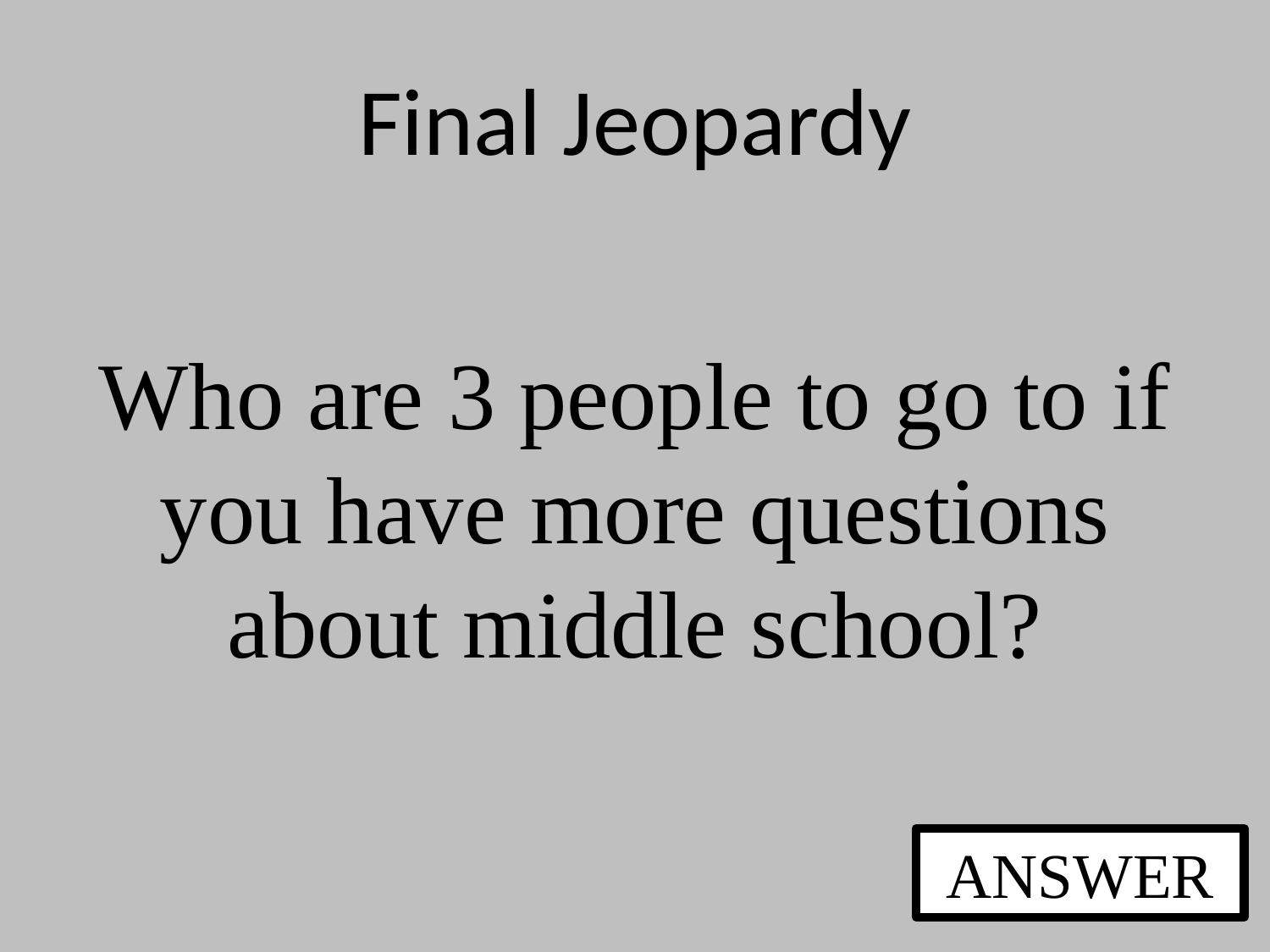

# Final Jeopardy
Who are 3 people to go to if you have more questions about middle school?
ANSWER